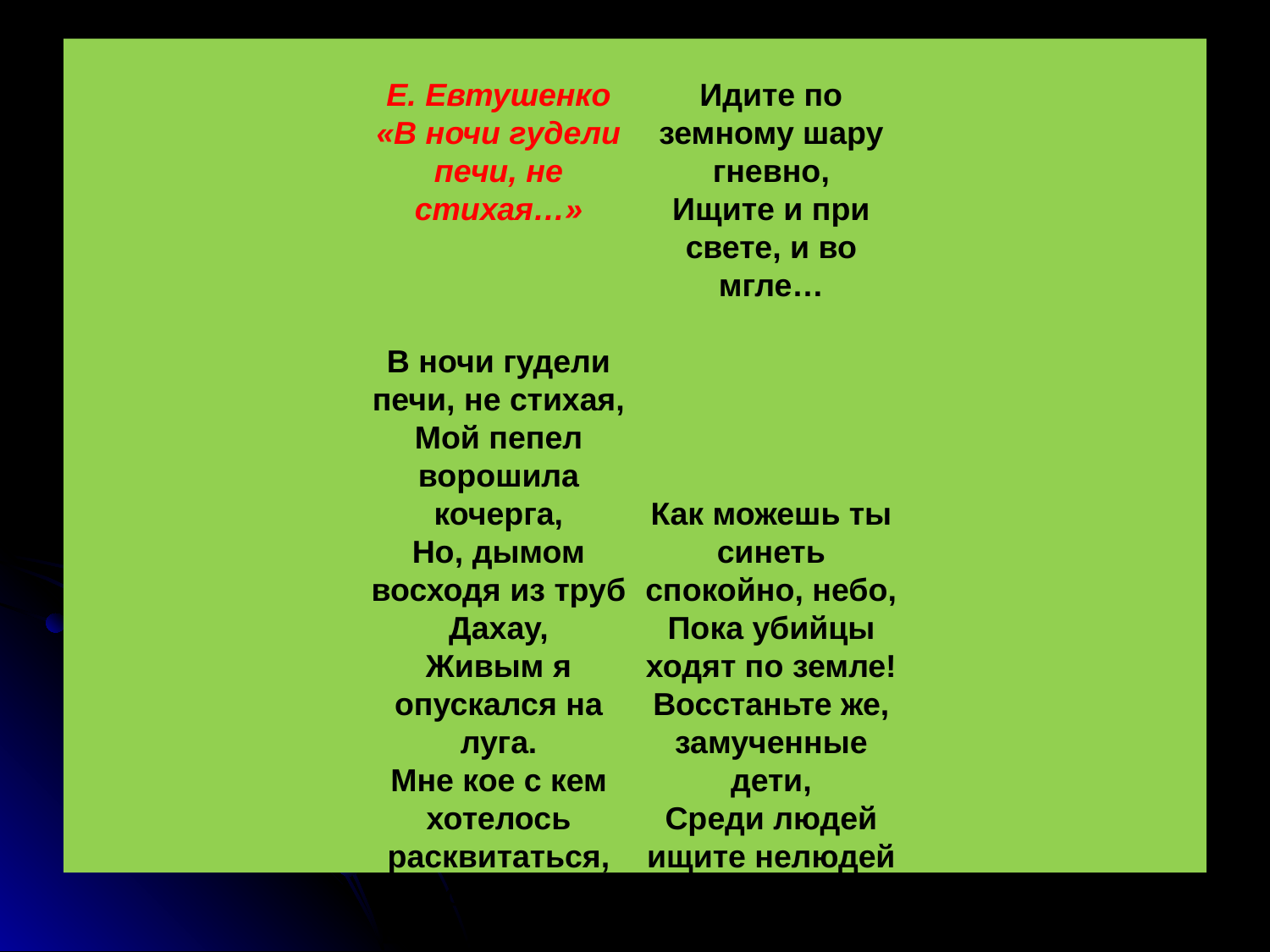

# Е. Евтушенко «В ночи гудели печи, не стихая…» В ночи гудели печи, не стихая, Мой пепел ворошила кочерга, Но, дымом восходя из труб Дахау, Живым я опускался на луга. Мне кое с кем хотелось расквитаться, Не мог лежать я в прахе и золе, Не мог в земле убитым оставаться, Пока убийцы ходят по земле! Пускай в аду давно уже забито, Там явно не хватает многих лиц. И песней поднимаю я убитых, И песней я зову искать убийц! Идите по земному шару гневно, Ищите и при свете, и во мгле… Как можешь ты синеть спокойно, небо, Пока убийцы ходят по земле! Восстаньте же, замученные дети, Среди людей ищите нелюдей И мантии судейские наденьте От имени всех будущих детей! И вы не спите, вы не спите, люди. В Париже и в Варшаве, и в Орле,- Пусть ваша память вас ночами будит Пока убийцы ходят по земле.